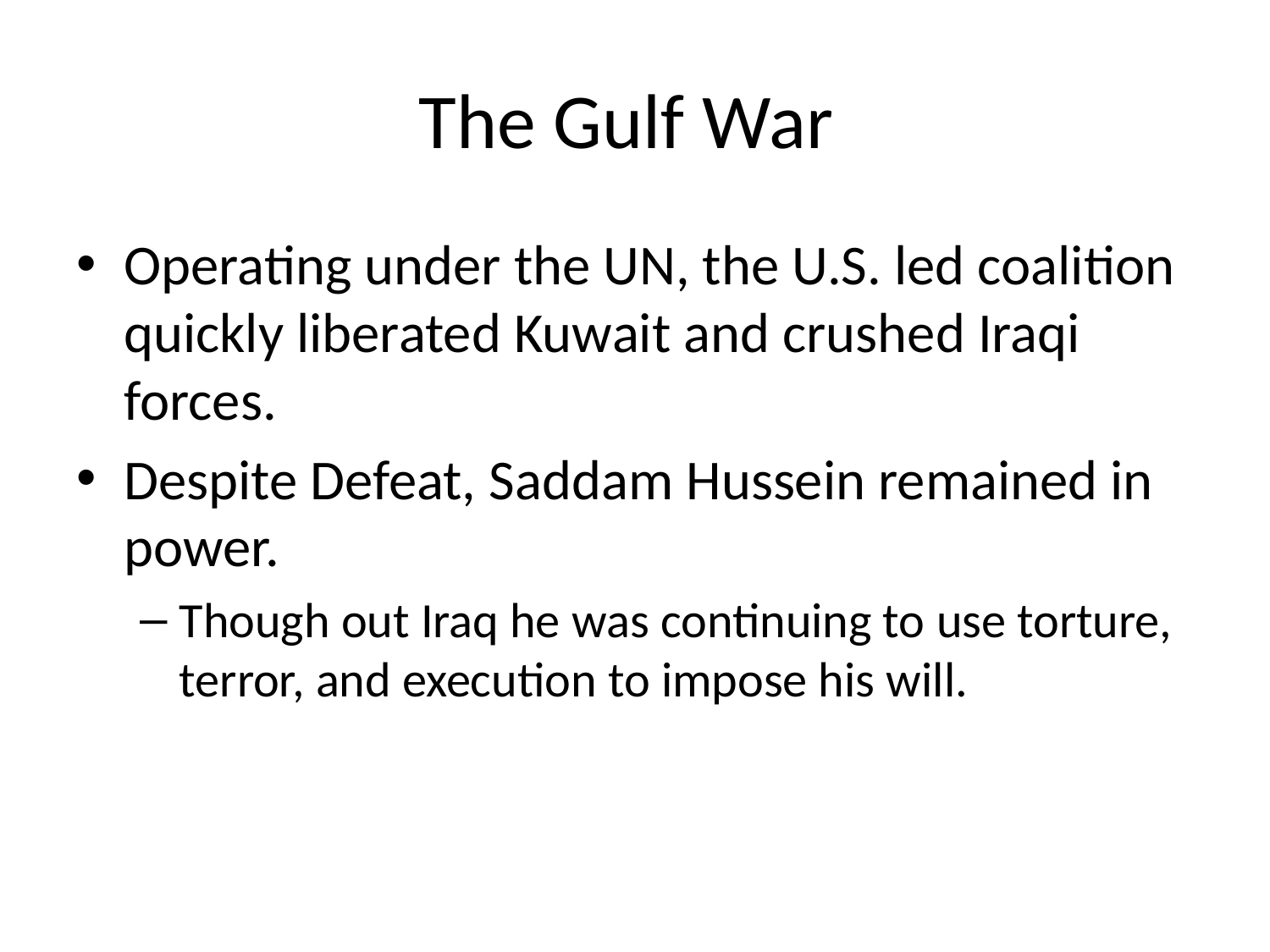

# The Gulf War
Operating under the UN, the U.S. led coalition quickly liberated Kuwait and crushed Iraqi forces.
Despite Defeat, Saddam Hussein remained in power.
Though out Iraq he was continuing to use torture, terror, and execution to impose his will.